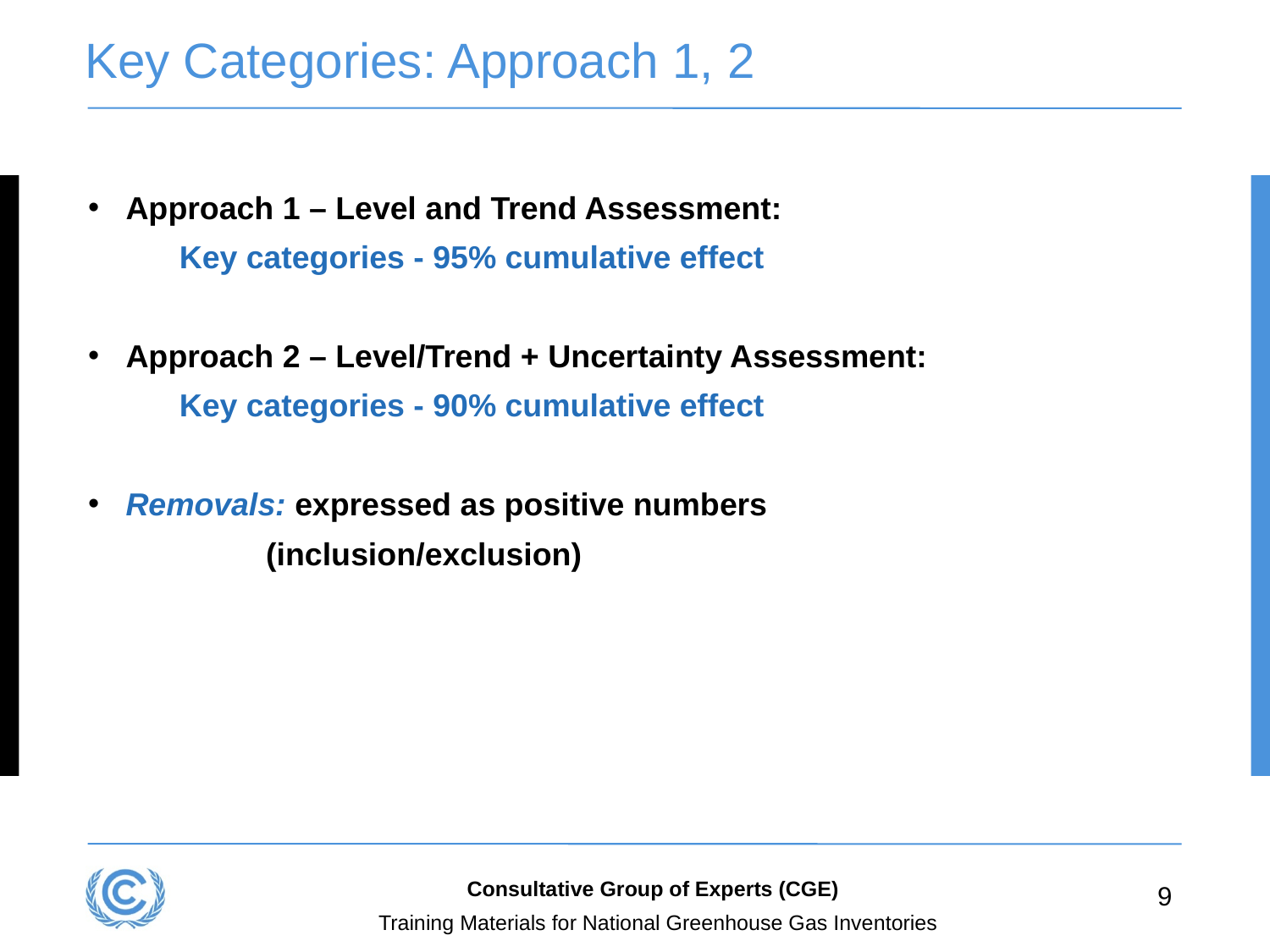

# Key Categories: Approach 1, 2
Approach 1 – Level and Trend Assessment:
    Key categories - 95% cumulative effect

Approach 2 – Level/Trend + Uncertainty Assessment:
    Key categories - 90% cumulative effect

Removals: expressed as positive numbers
                    (inclusion/exclusion)
Consultative Group of Experts (CGE)
9
Training Materials for National Greenhouse Gas Inventories